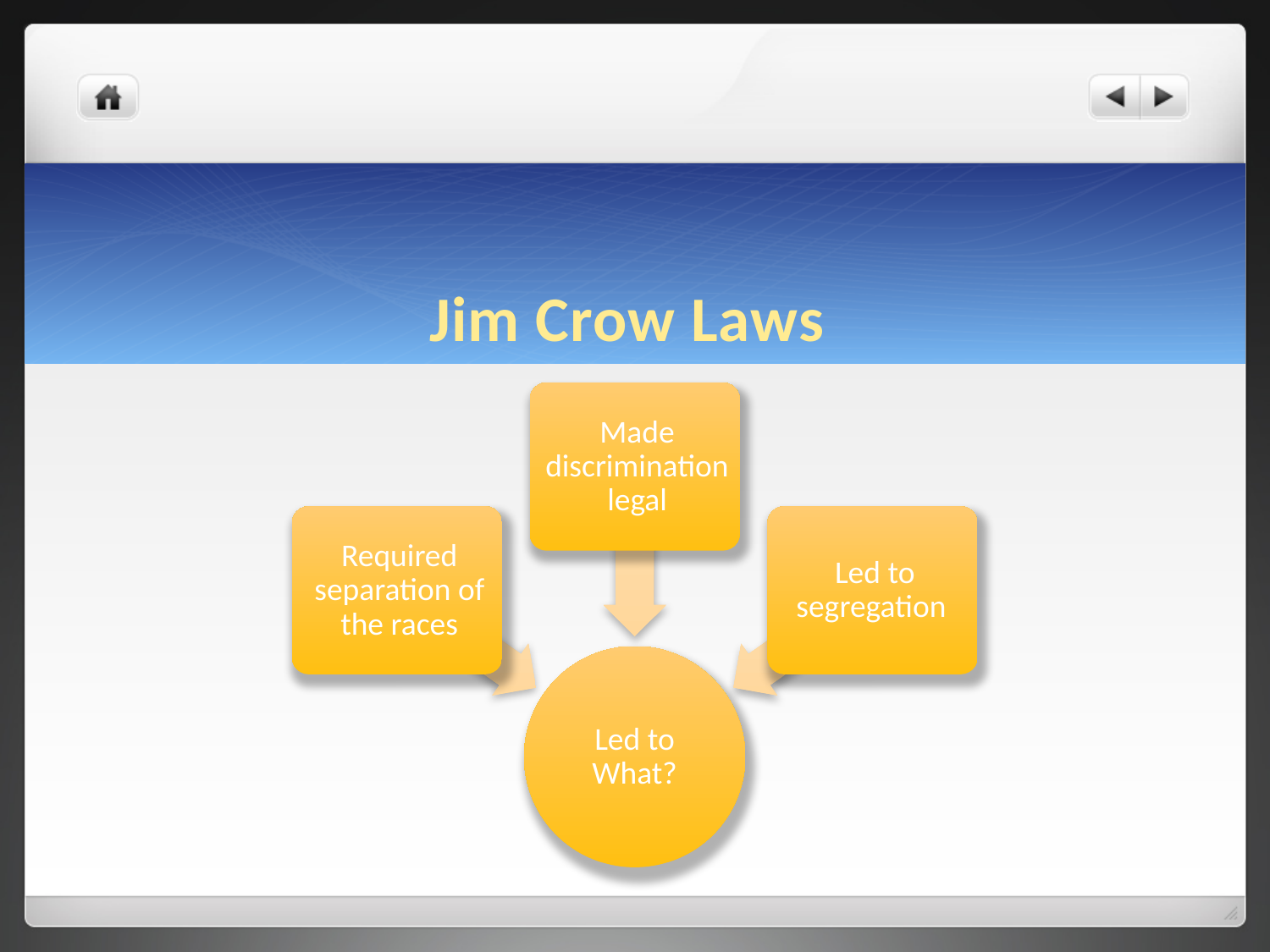

# Jim Crow Laws
Led to What?
Required separation of the races
Made discrimination legal
Led to segregation